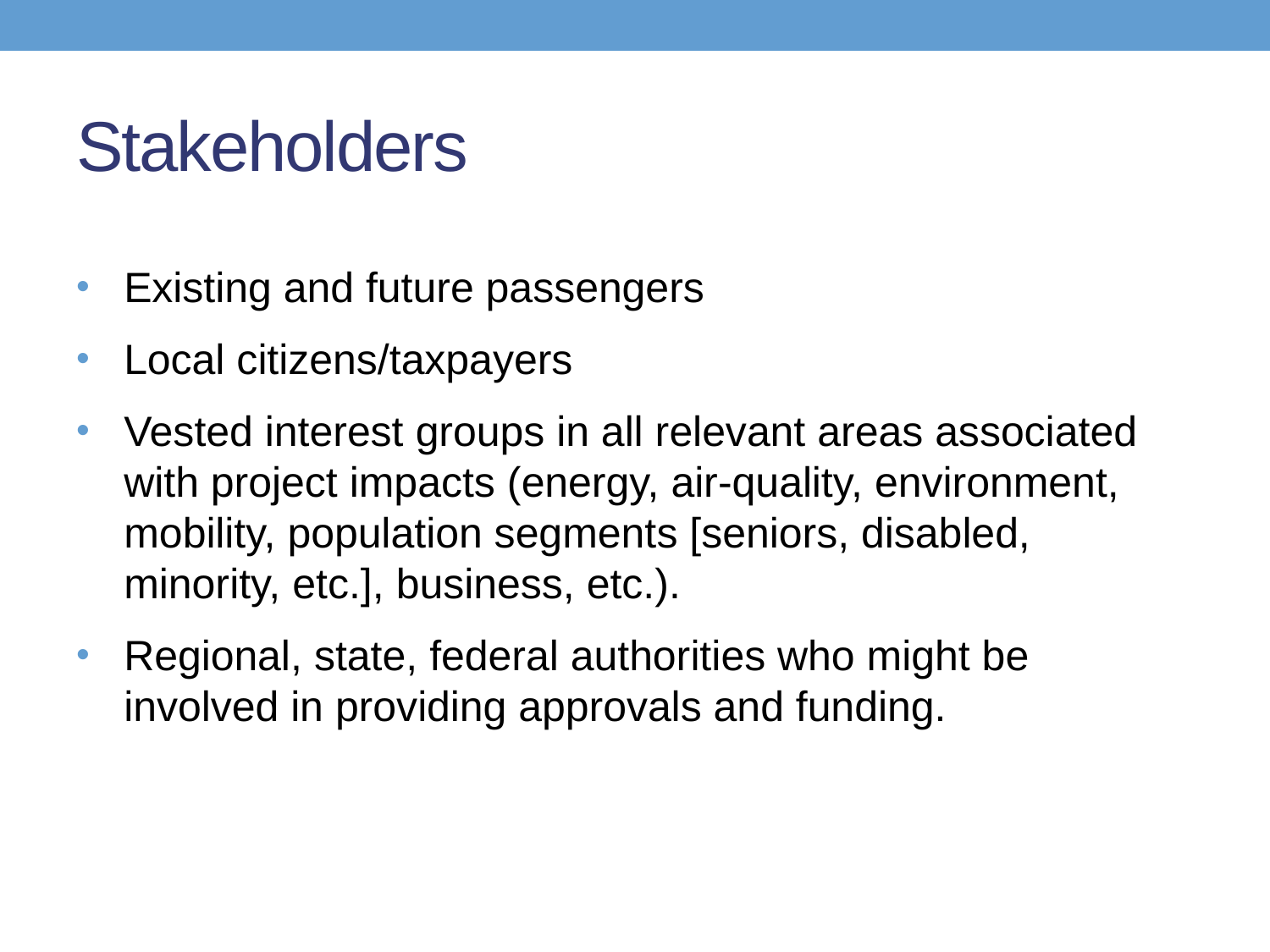

# Stakeholders
Existing and future passengers
Local citizens/taxpayers
Vested interest groups in all relevant areas associated with project impacts (energy, air-quality, environment, mobility, population segments [seniors, disabled, minority, etc.], business, etc.).
Regional, state, federal authorities who might be involved in providing approvals and funding.